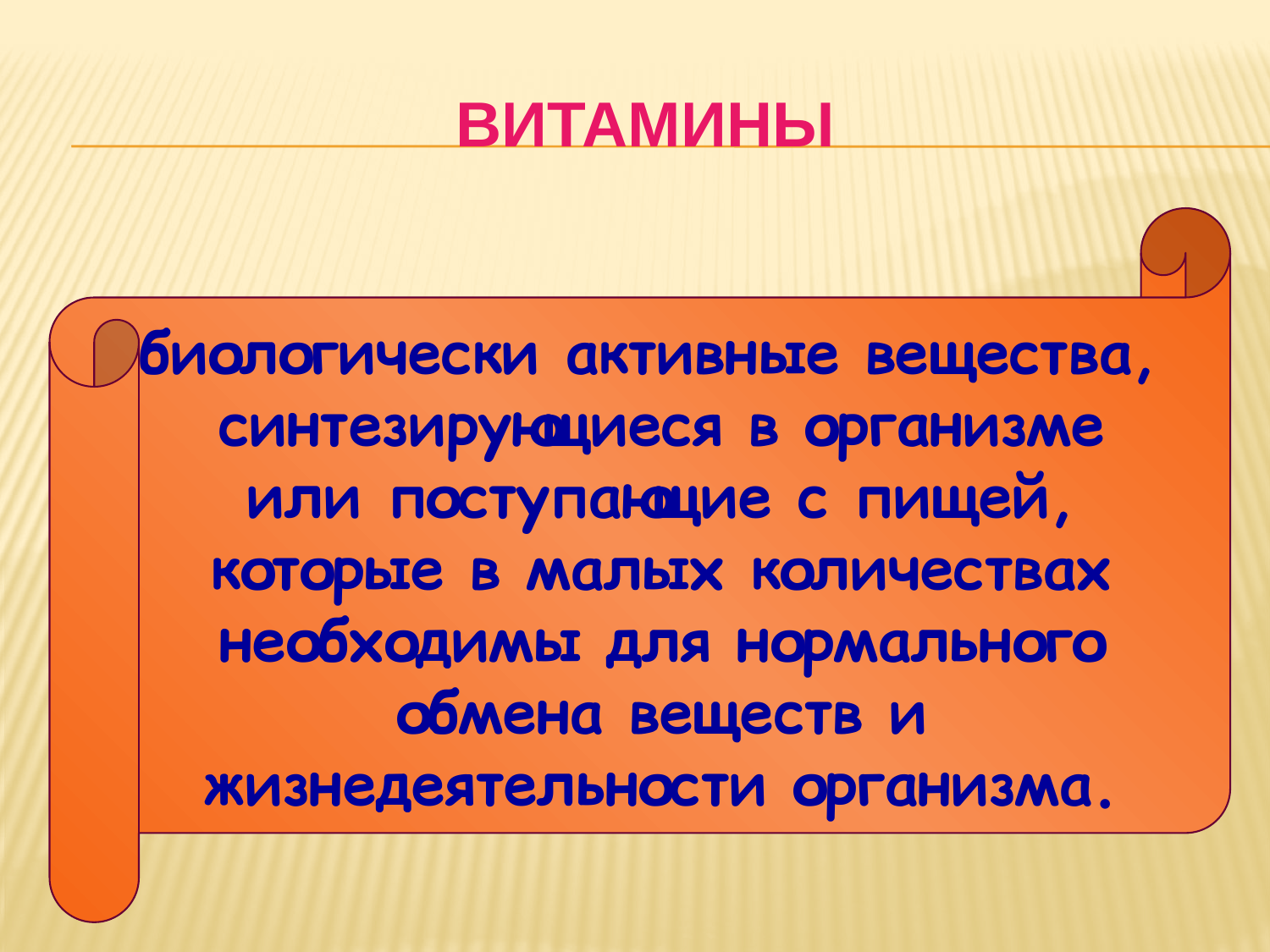

# ВИТАМИНЫ
биологически активные вещества,
синтезирующиеся в организме
или поступающие с пищей,
которые в малых количествах
необходимы для нормального
обмена веществ и
жизнедеятельности организма.